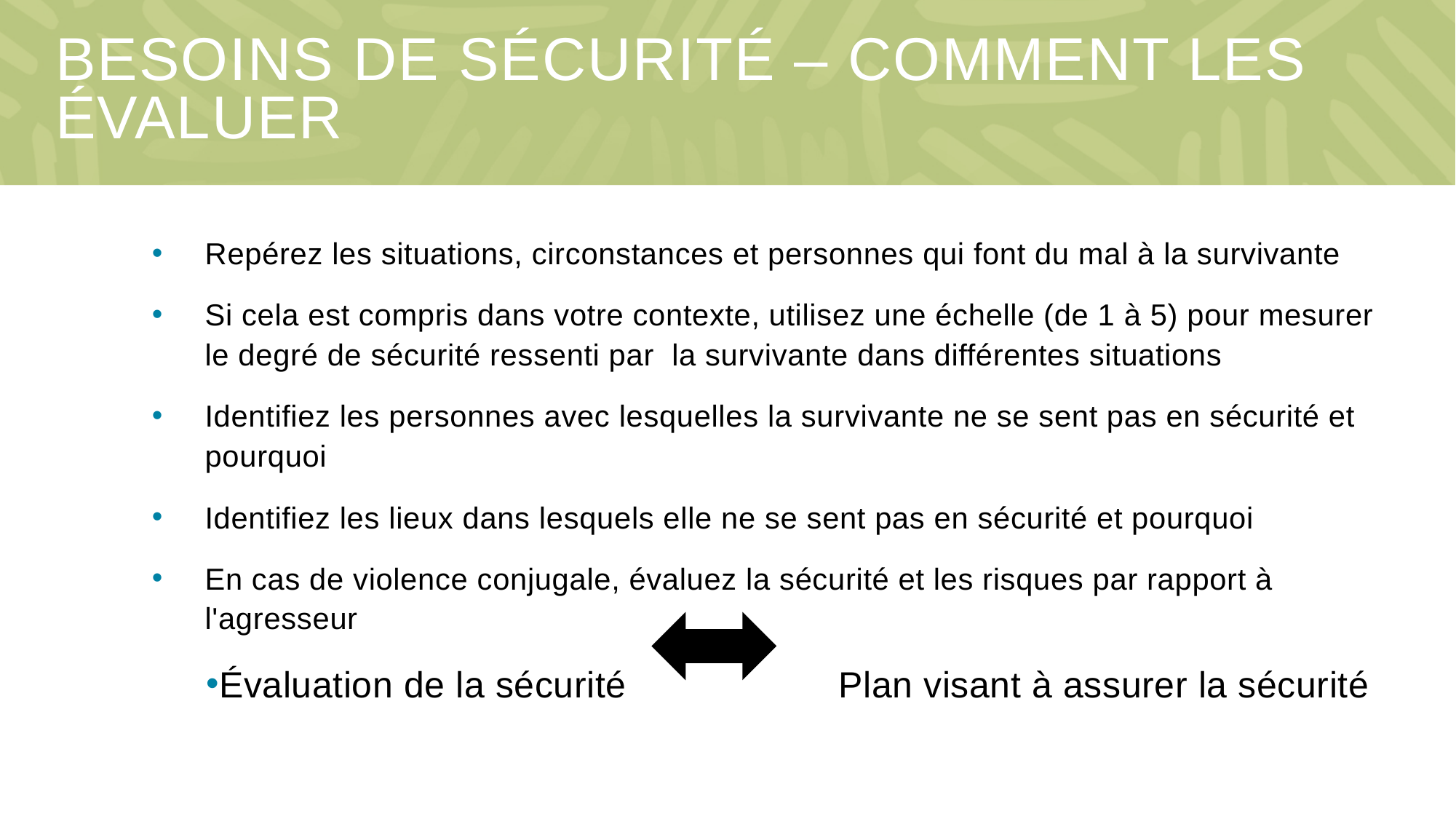

# Besoins de sécurité – Comment les évaluer
Repérez les situations, circonstances et personnes qui font du mal à la survivante
Si cela est compris dans votre contexte, utilisez une échelle (de 1 à 5) pour mesurer le degré de sécurité ressenti par  la survivante dans différentes situations
Identifiez les personnes avec lesquelles la survivante ne se sent pas en sécurité et pourquoi
Identifiez les lieux dans lesquels elle ne se sent pas en sécurité et pourquoi
En cas de violence conjugale, évaluez la sécurité et les risques par rapport à l'agresseur
Évaluation de la sécurité		   Plan visant à assurer la sécurité